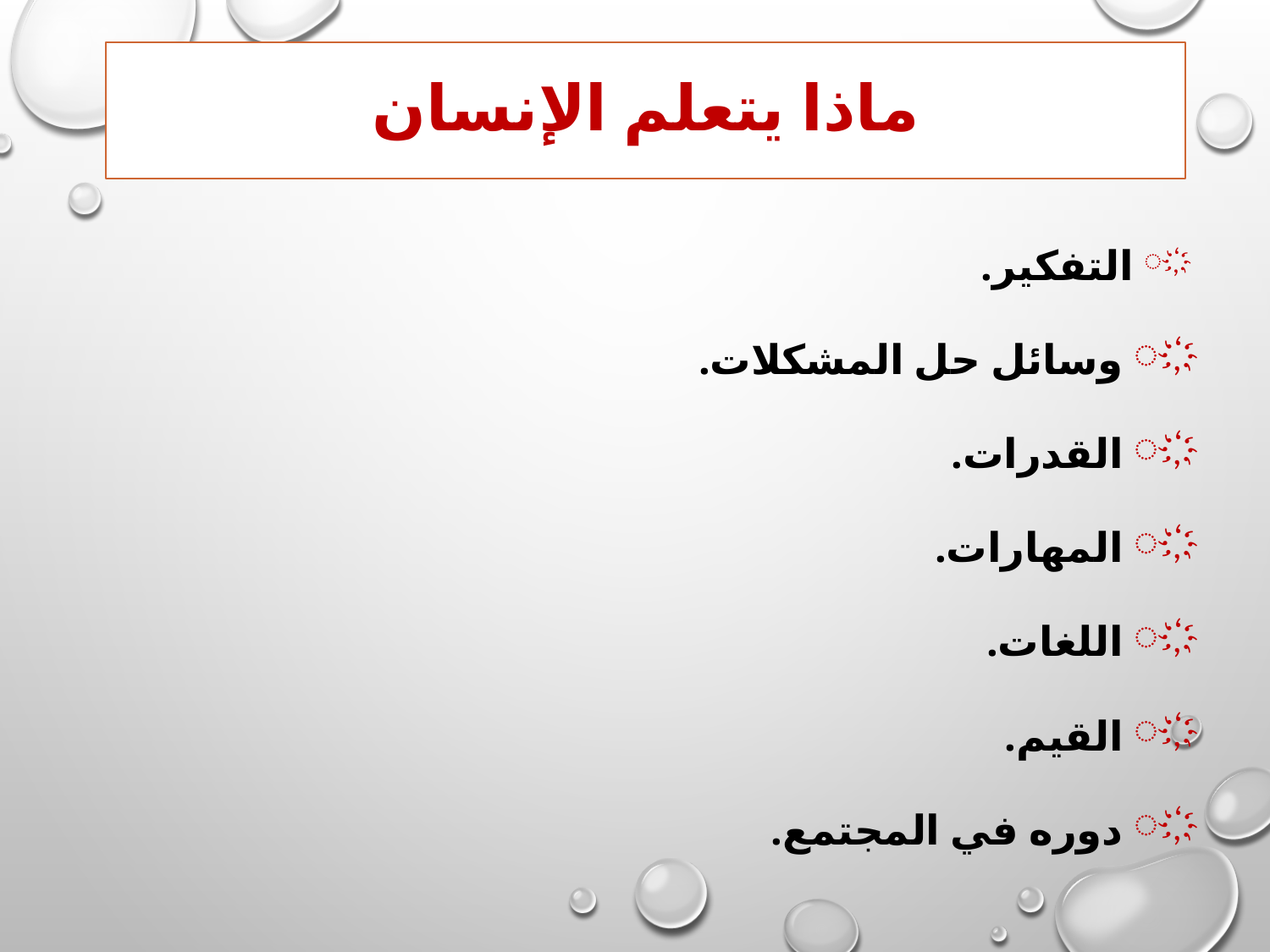

# ماذا يتعلم الإنسان
 التفكير.
 وسائل حل المشكلات.
 القدرات.
 المهارات.
 اللغات.
 القيم.
 دوره في المجتمع.